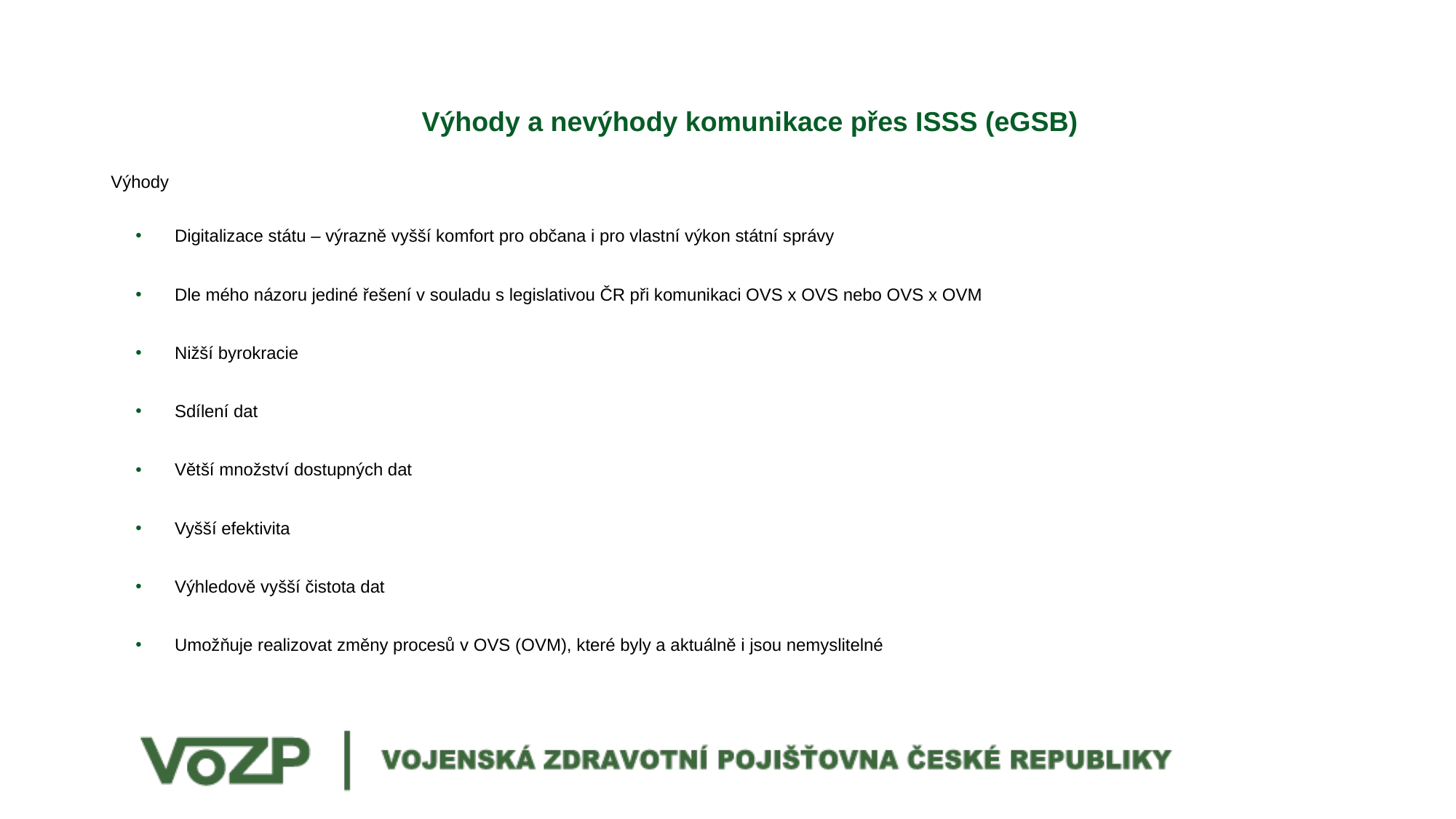

# Výhody a nevýhody komunikace přes ISSS (eGSB)
Výhody

Digitalizace státu – výrazně vyšší komfort pro občana i pro vlastní výkon státní správy

Dle mého názoru jediné řešení v souladu s legislativou ČR při komunikaci OVS x OVS nebo OVS x OVM

Nižší byrokracie

Sdílení dat

Větší množství dostupných dat

Vyšší efektivita

Výhledově vyšší čistota dat

Umožňuje realizovat změny procesů v OVS (OVM), které byly a aktuálně i jsou nemyslitelné